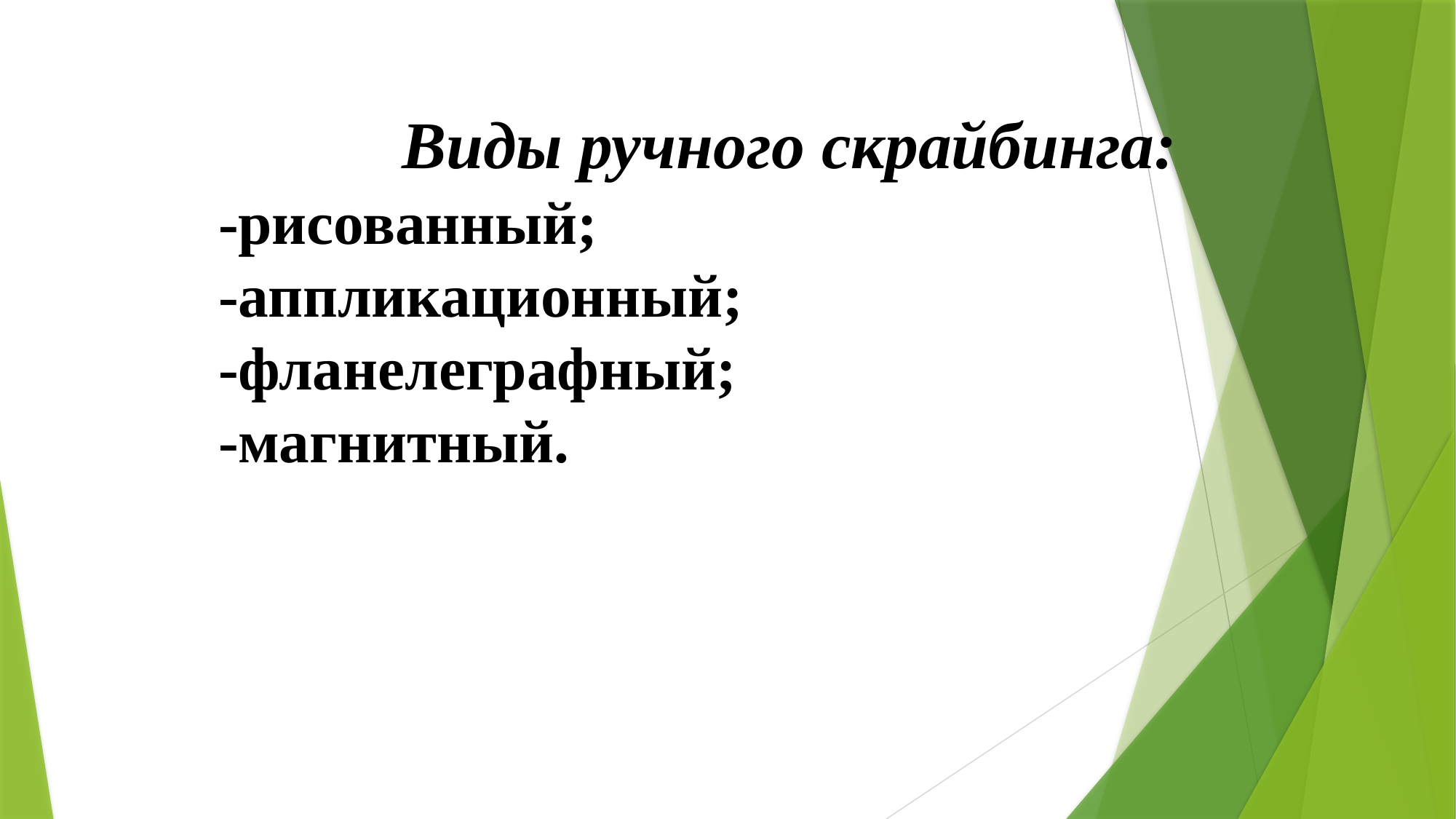

Виды ручного скрайбинга:
-рисованный;
-аппликационный;
-фланелеграфный;
-магнитный.